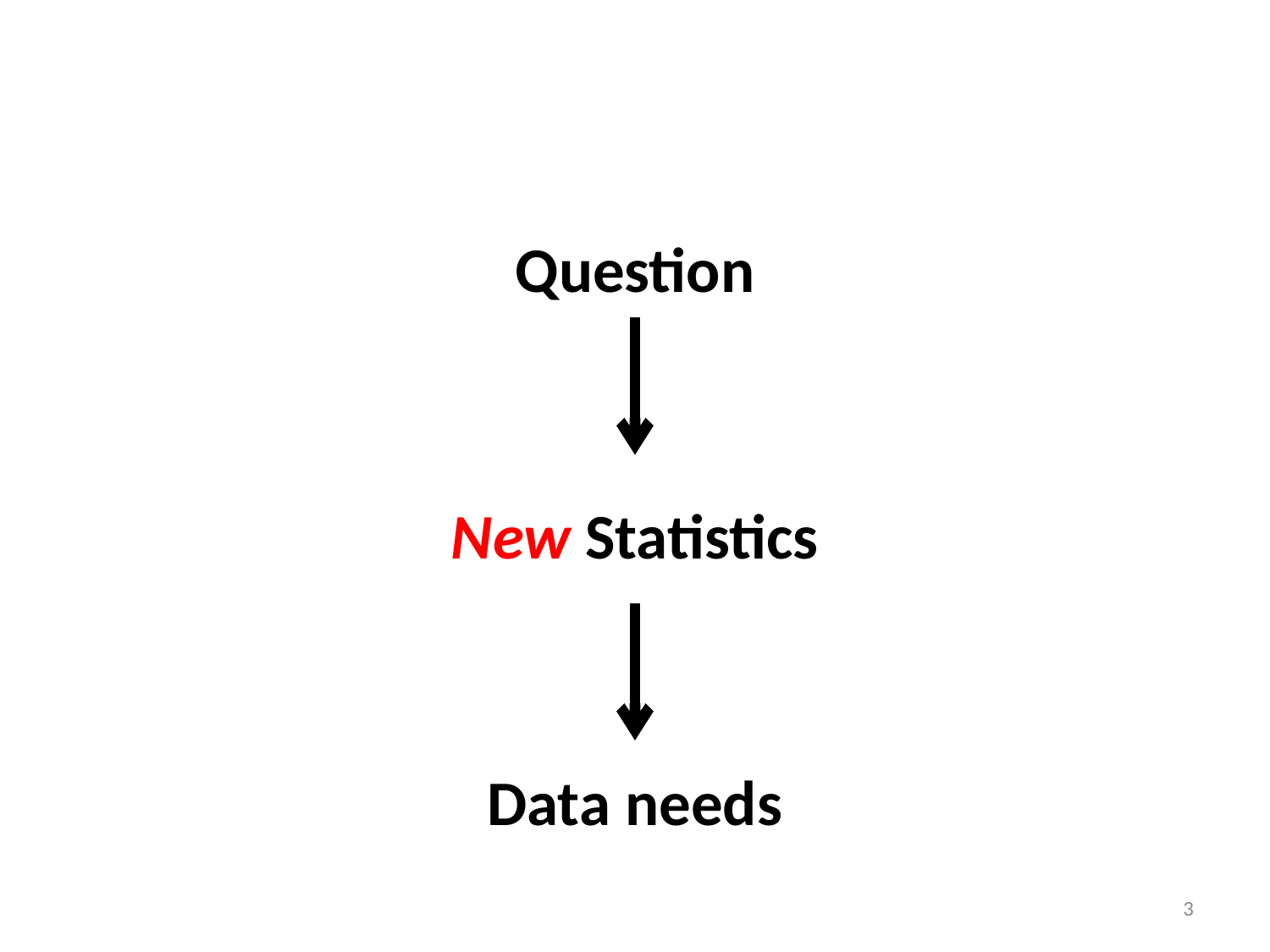

#
Question

New Statistics

Data needs

3